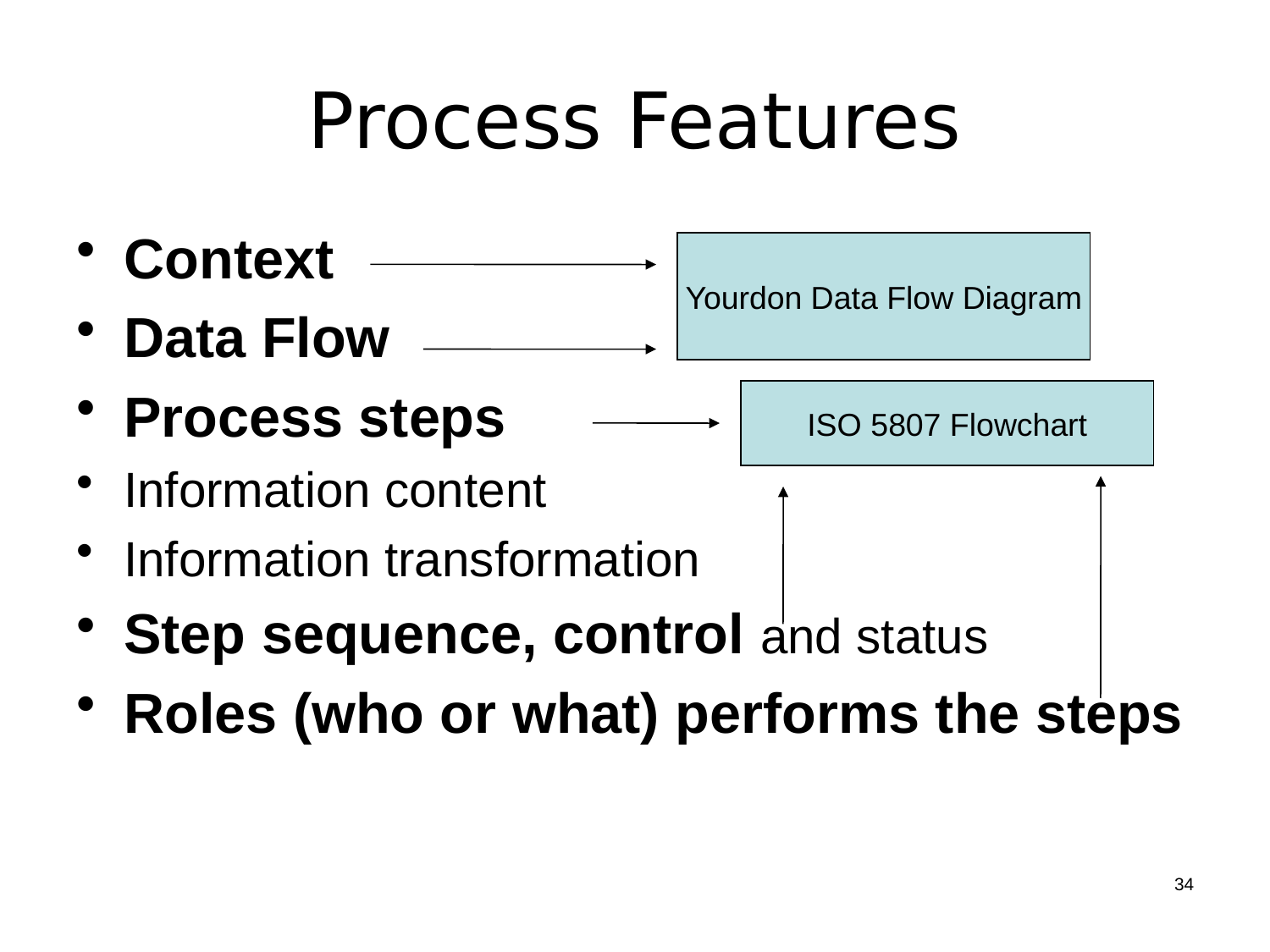

# Process Features
Context
Data Flow
Process steps
Information content
Information transformation
Step sequence, control and status
Roles (who or what) performs the steps

Yourdon Data Flow Diagram

ISO 5807 Flowchart

34